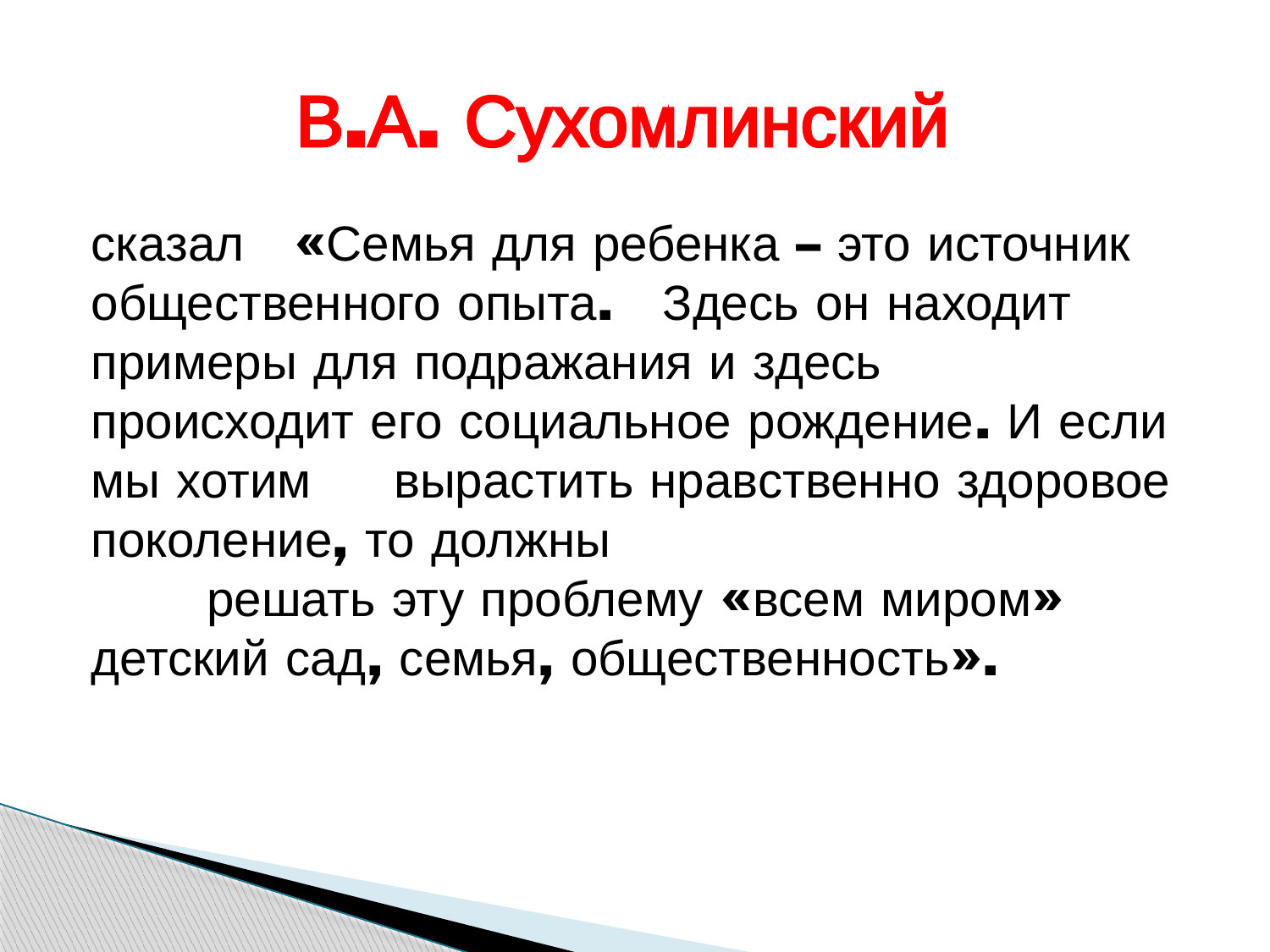

# В.А. Сухомлинский
сказал   «Семья для ребенка – это источник общественного опыта.   Здесь он находит  примеры для подражания и здесь   происходит его социальное рождение. И если мы хотим     вырастить нравственно здоровое поколение, то должны                                           решать эту проблему «всем миром» детский сад, семья, общественность».